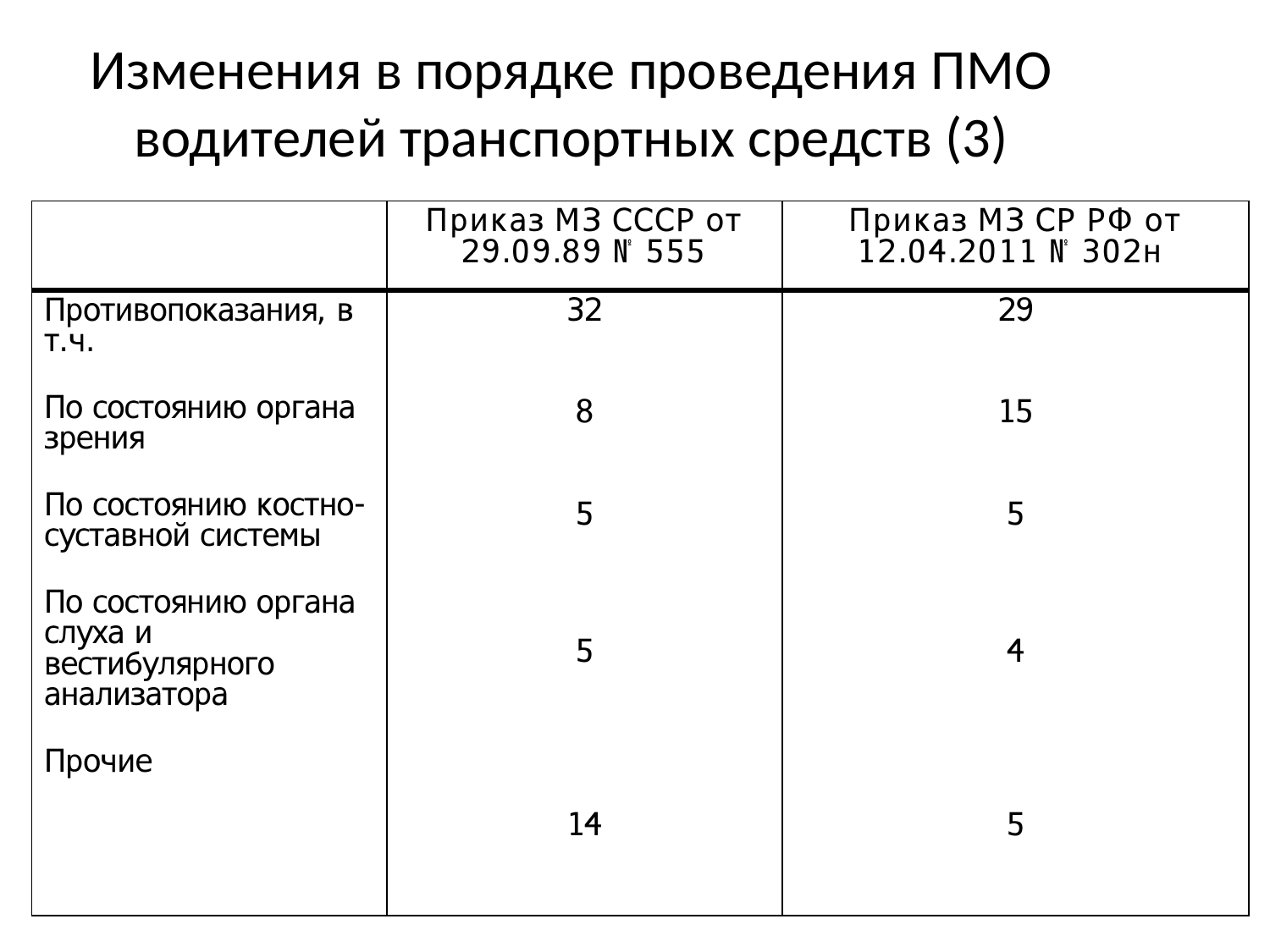

Изменения в порядке проведения ПМО водителей транспортных средств (3)
|  | Приказ МЗ СССР от 29.09.89 № 555 | Приказ МЗ СР РФ от 12.04.2011 № 302н |
| --- | --- | --- |
| Противопоказания, в т.ч. По состоянию органа зрения По состоянию костно-суставной системы По состоянию органа слуха и вестибулярного анализатора Прочие | 32 8 5 5 14 | 29 15 5 4 5 |